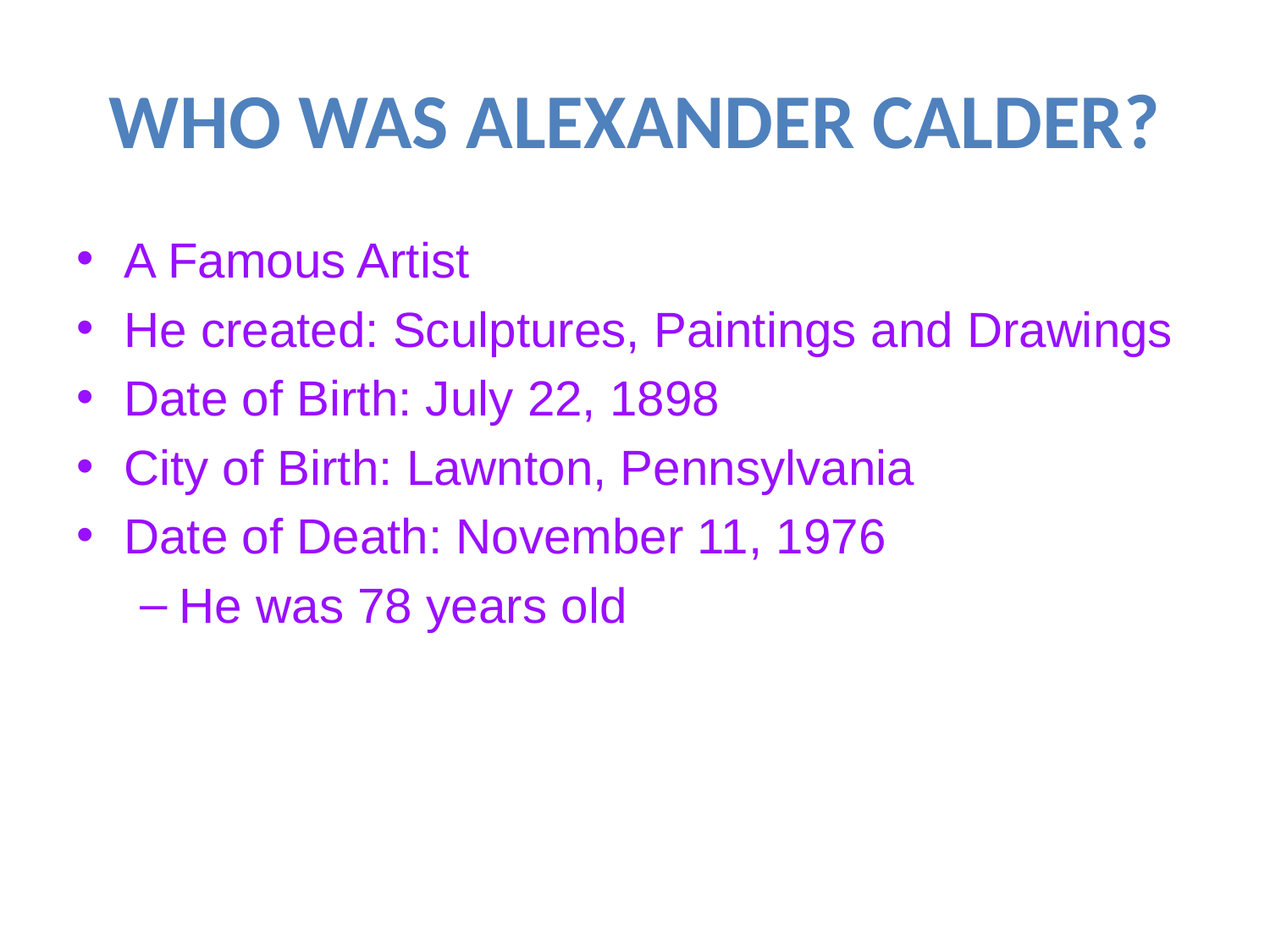

# Who Was Alexander Calder?
A Famous Artist
He created: Sculptures, Paintings and Drawings
Date of Birth: July 22, 1898
City of Birth: Lawnton, Pennsylvania
Date of Death: November 11, 1976
He was 78 years old